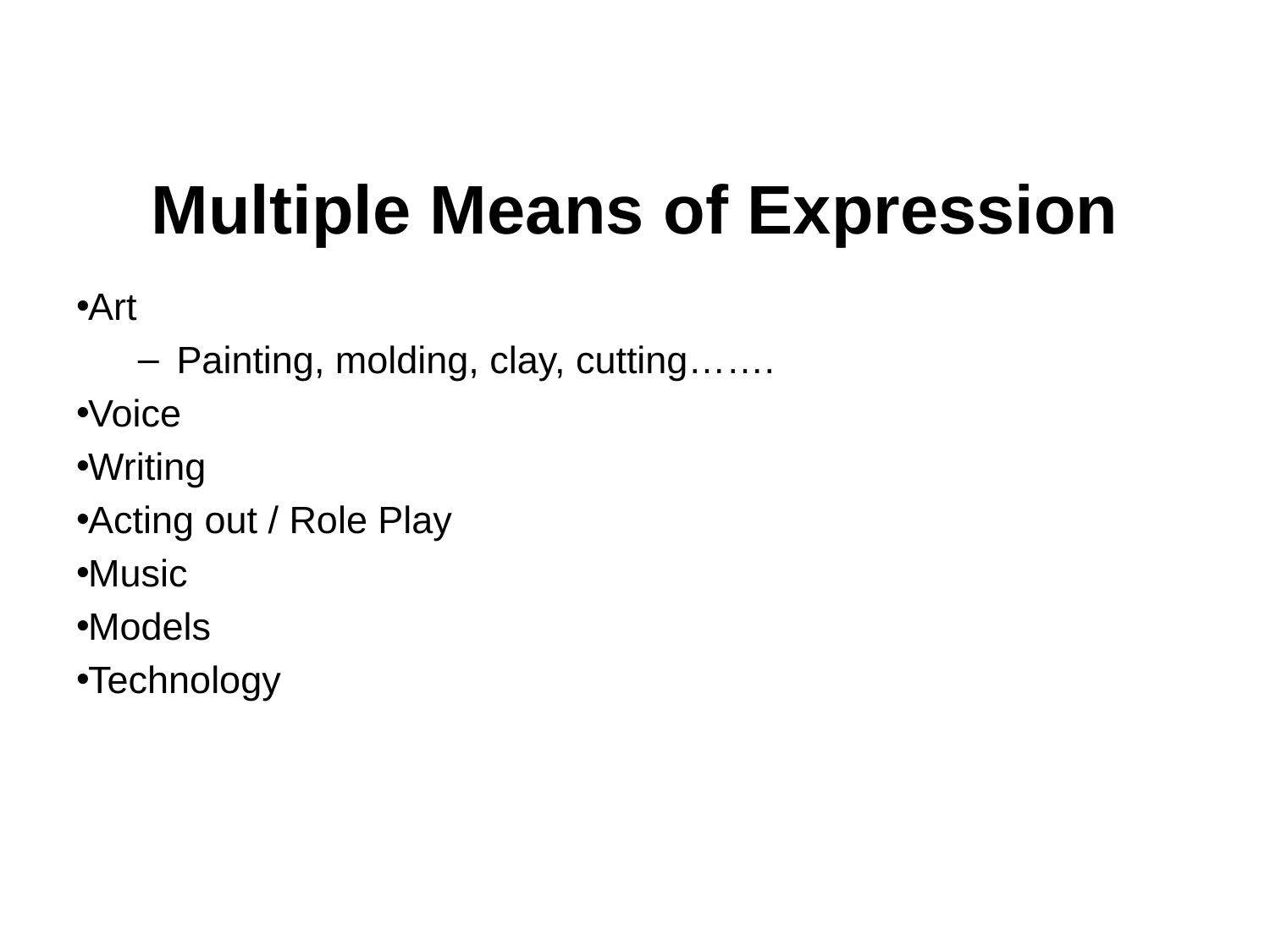

# Multiple Means of Expression
Art
Painting, molding, clay, cutting…….
Voice
Writing
Acting out / Role Play
Music
Models
Technology